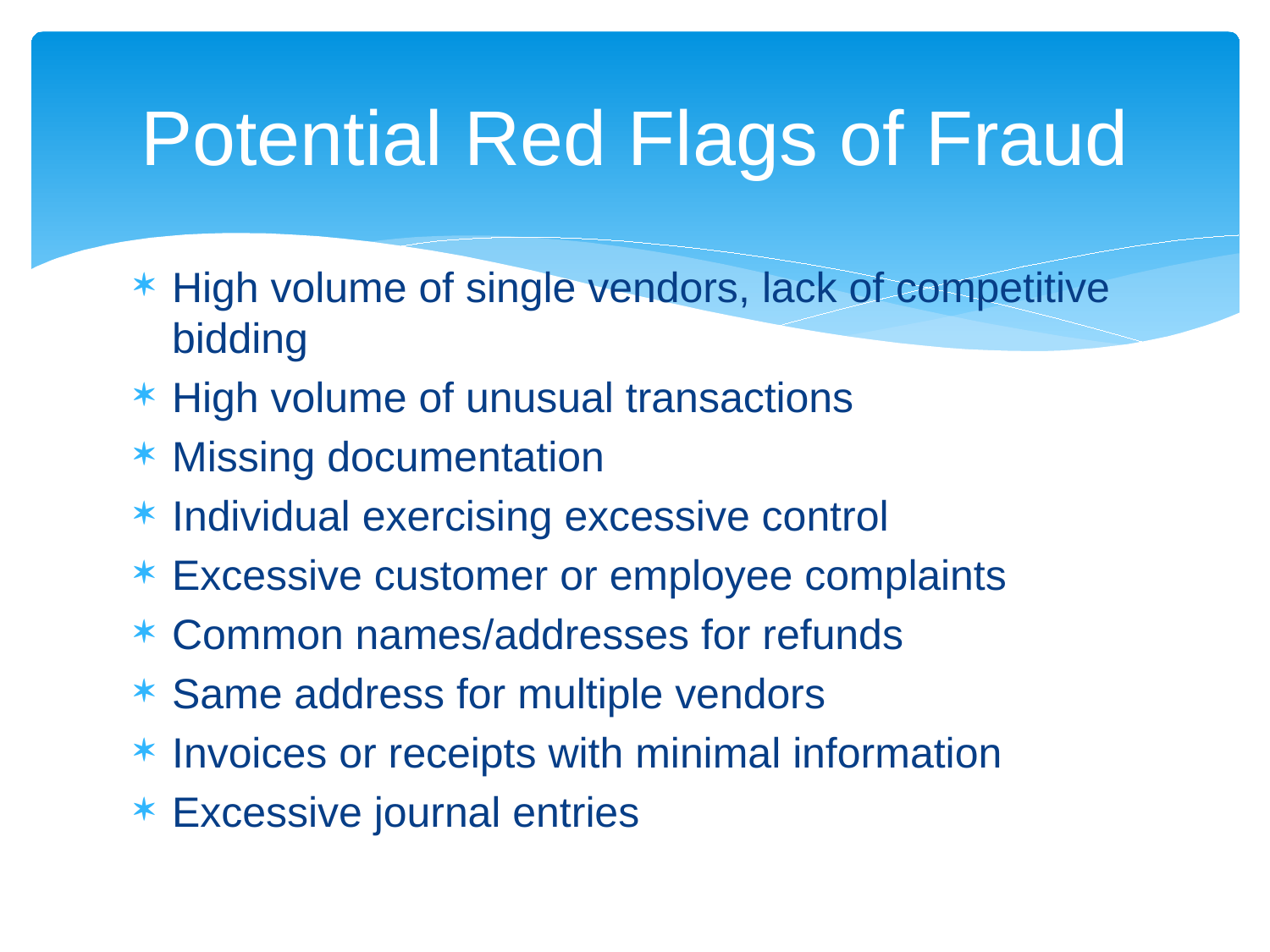

# Potential Red Flags of Fraud
High volume of single vendors, lack of competitive bidding
High volume of unusual transactions
Missing documentation
Individual exercising excessive control
Excessive customer or employee complaints
Common names/addresses for refunds
Same address for multiple vendors
Invoices or receipts with minimal information
Excessive journal entries